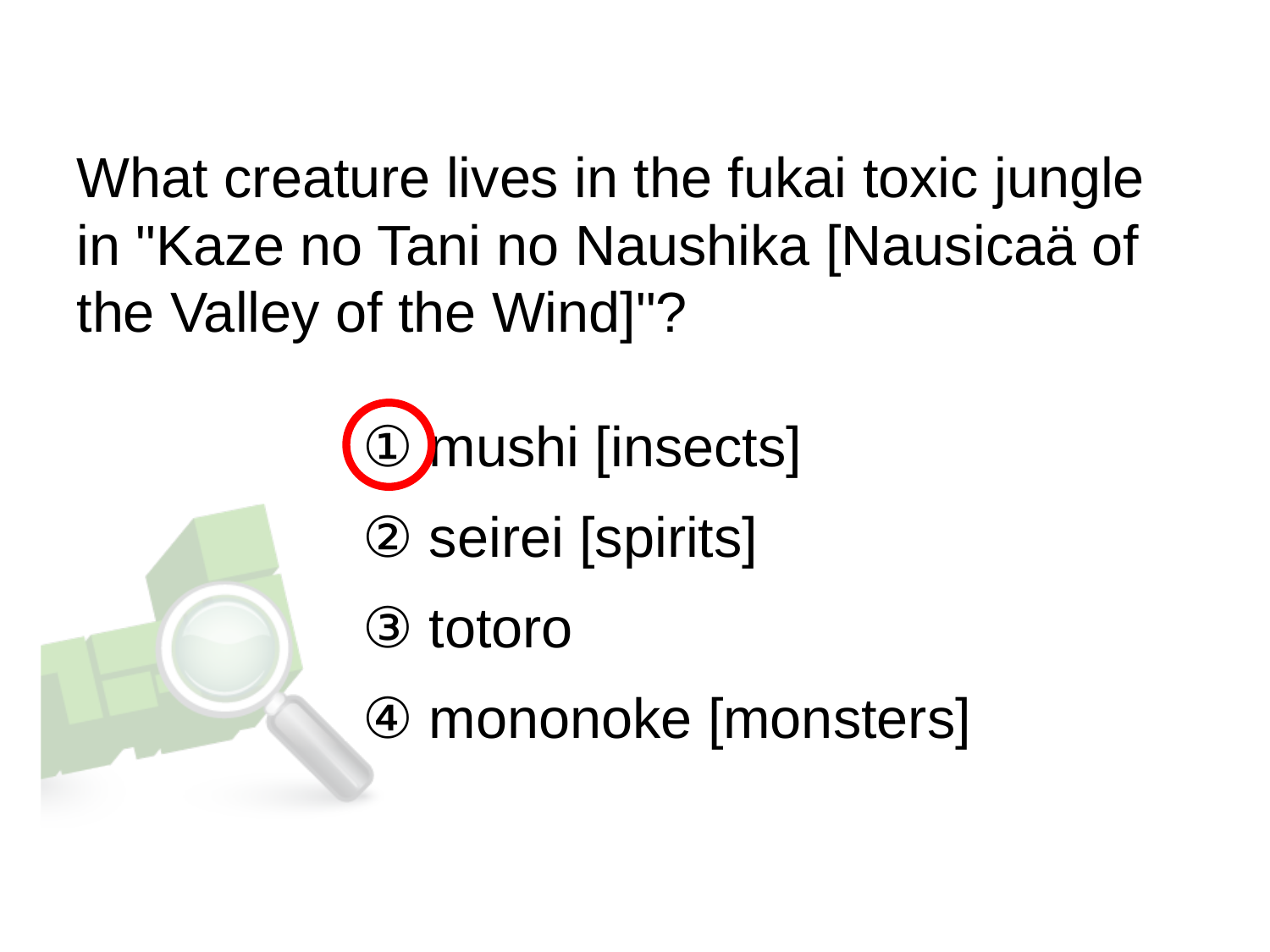

# What creature lives in the fukai toxic jungle in "Kaze no Tani no Naushika [Nausicaä of the Valley of the Wind]"?

① mushi [insects]
② seirei [spirits]
③ totoro
④ mononoke [monsters]